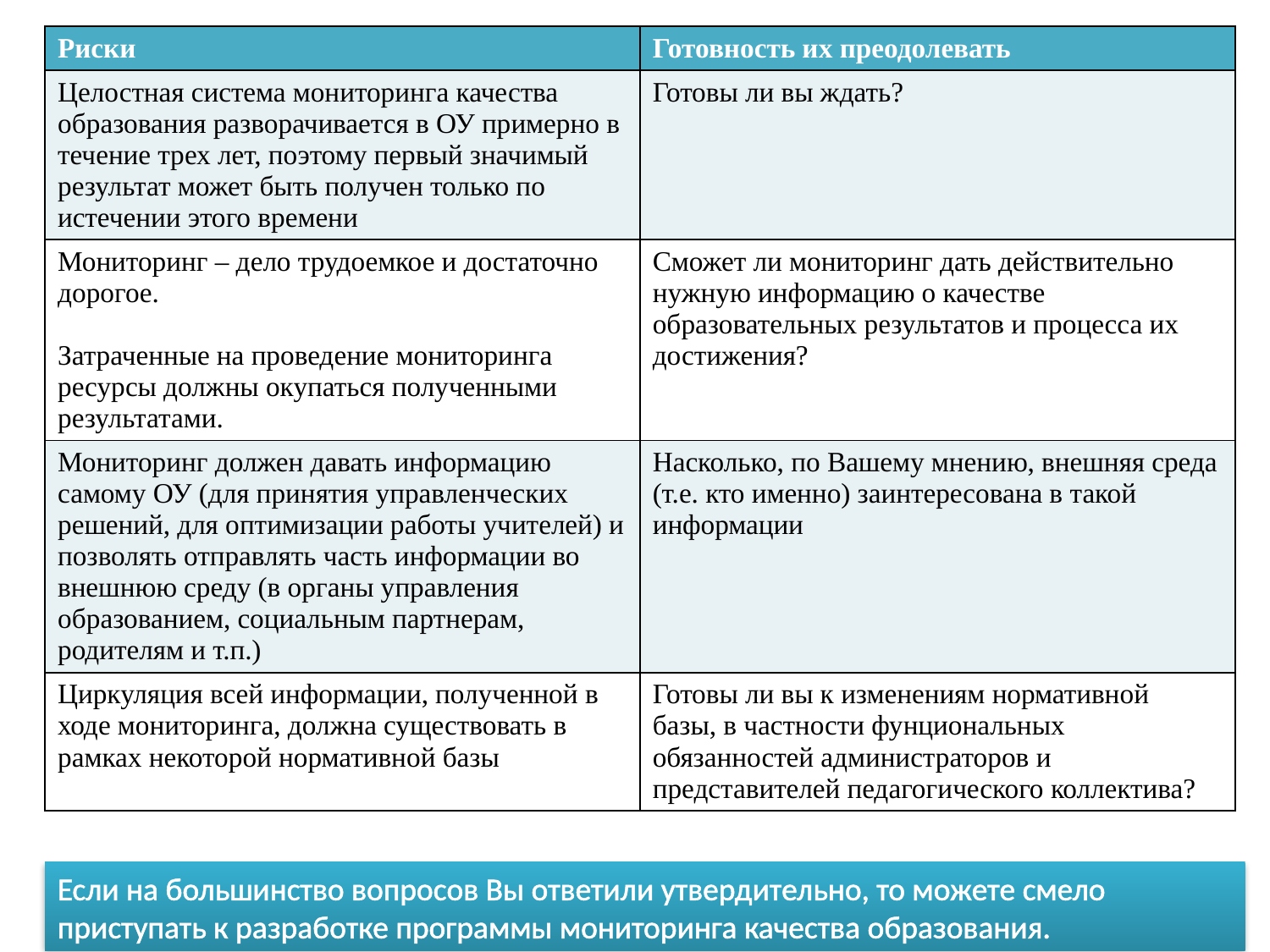

| Риски | Готовность их преодолевать |
| --- | --- |
| Целостная система мониторинга качества образования разворачивается в ОУ примерно в течение трех лет, поэтому первый значимый результат может быть получен только по истечении этого времени | Готовы ли вы ждать? |
| Мониторинг – дело трудоемкое и достаточно дорогое. Затраченные на проведение мониторинга ресурсы должны окупаться полученными результатами. | Сможет ли мониторинг дать действительно нужную информацию о качестве образовательных результатов и процесса их достижения? |
| Мониторинг должен давать информацию самому ОУ (для принятия управленческих решений, для оптимизации работы учителей) и позволять отправлять часть информации во внешнюю среду (в органы управления образованием, социальным партнерам, родителям и т.п.) | Насколько, по Вашему мнению, внешняя среда (т.е. кто именно) заинтересована в такой информации |
| Циркуляция всей информации, полученной в ходе мониторинга, должна существовать в рамках некоторой нормативной базы | Готовы ли вы к изменениям нормативной базы, в частности фунциональных обязанностей администраторов и представителей педагогического коллектива? |
Если на большинство вопросов Вы ответили утвердительно, то можете смело приступать к разработке программы мониторинга качества образования.